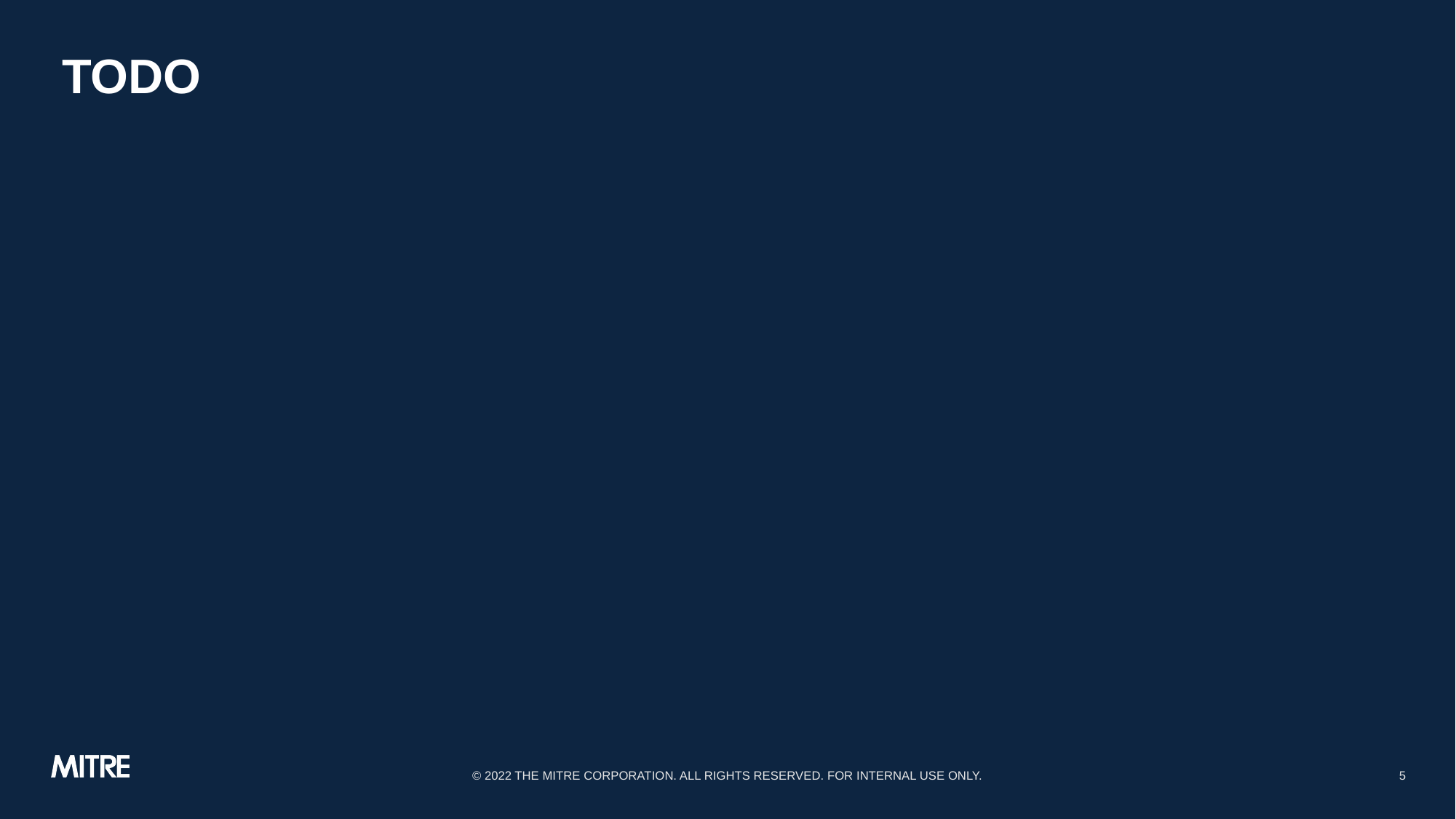

# TODO

© 2022 THE MITRE CORPORATION. ALL RIGHTS RESERVED. FOR INTERNAL USE ONLY.
5